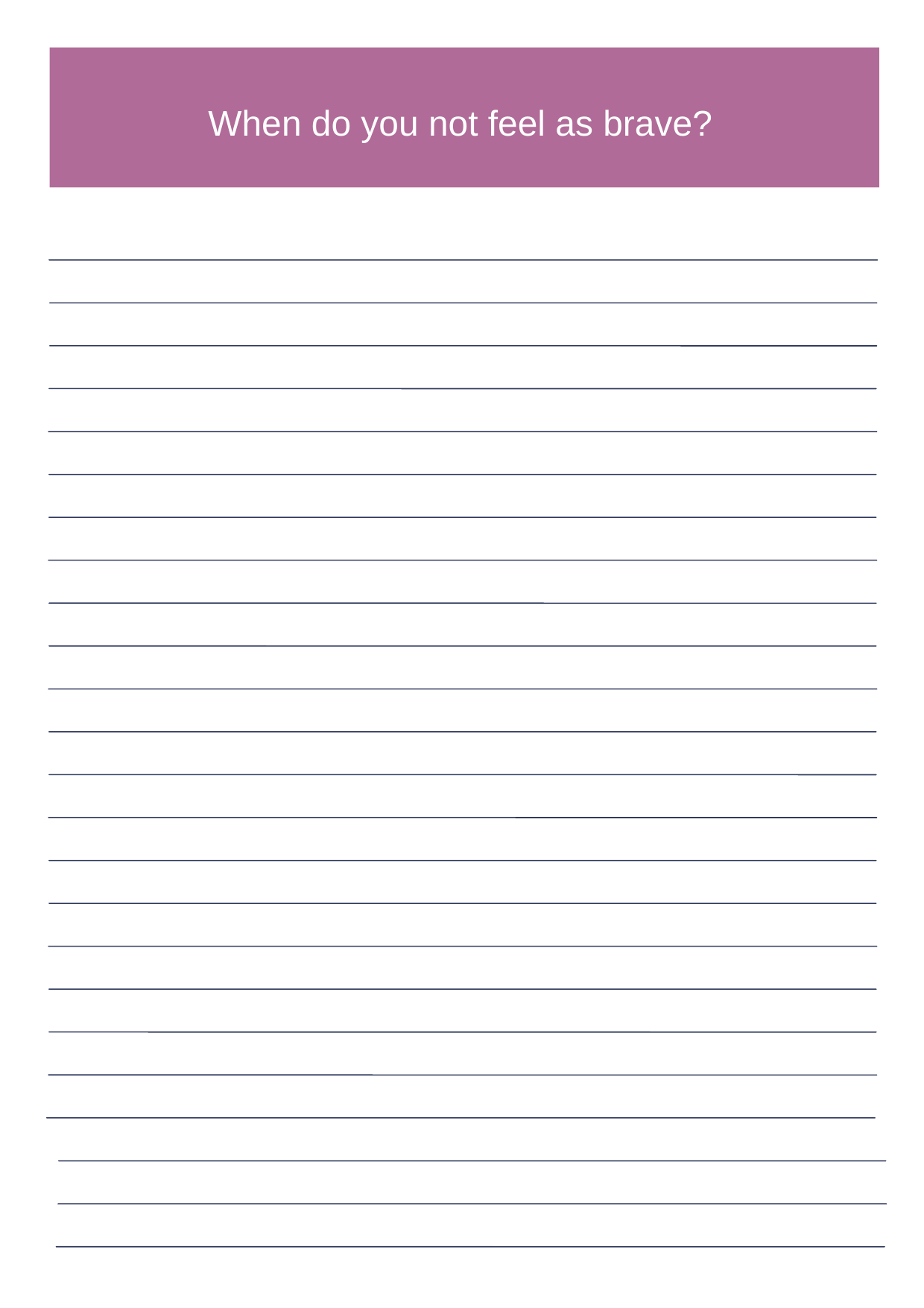

When do you not feel as brave?